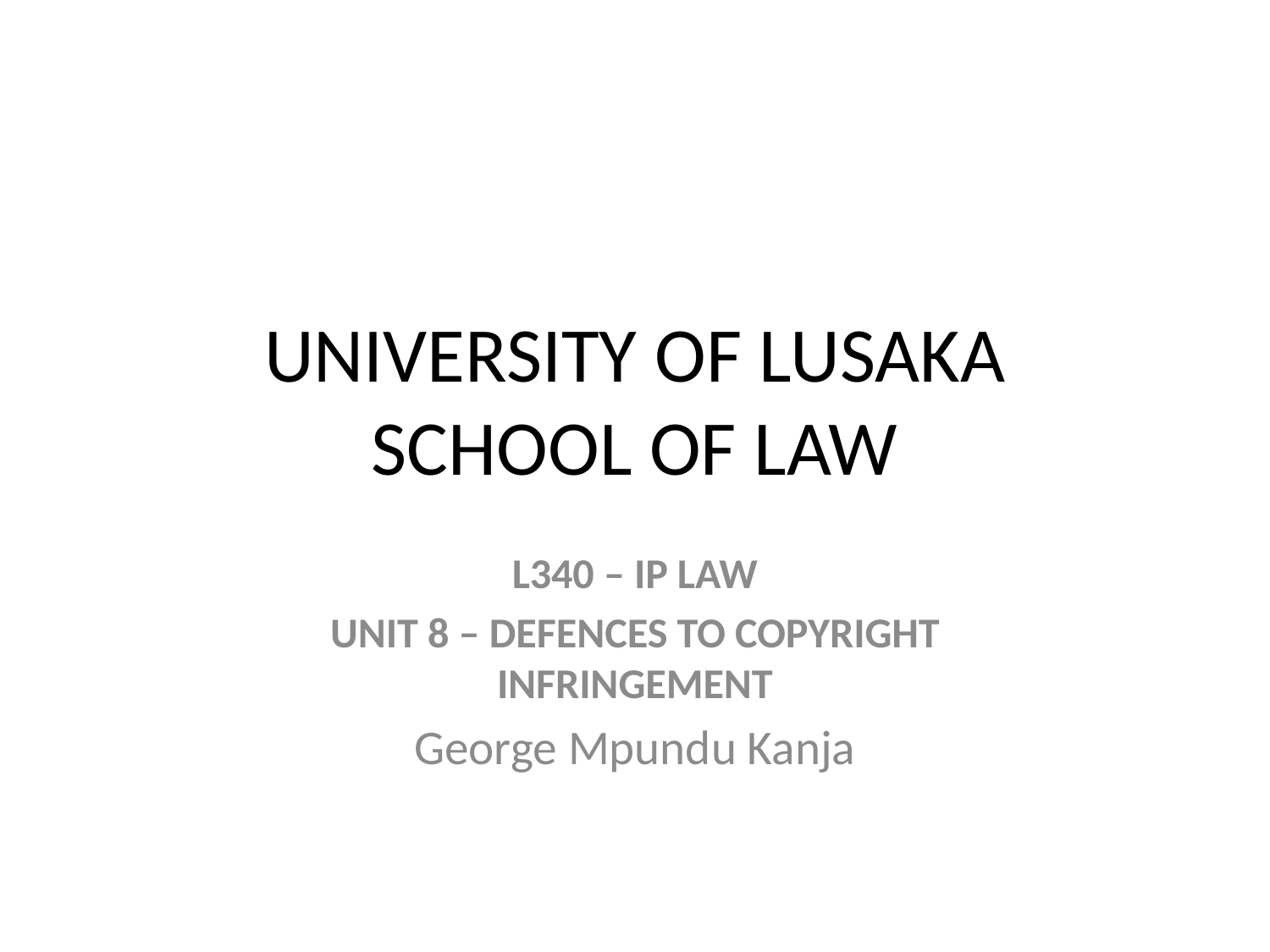

# UNIVERSITY OF LUSAKA SCHOOL OF LAW
L340 – IP LAW
UNIT 8 – DEFENCES TO COPYRIGHT INFRINGEMENT
George Mpundu Kanja